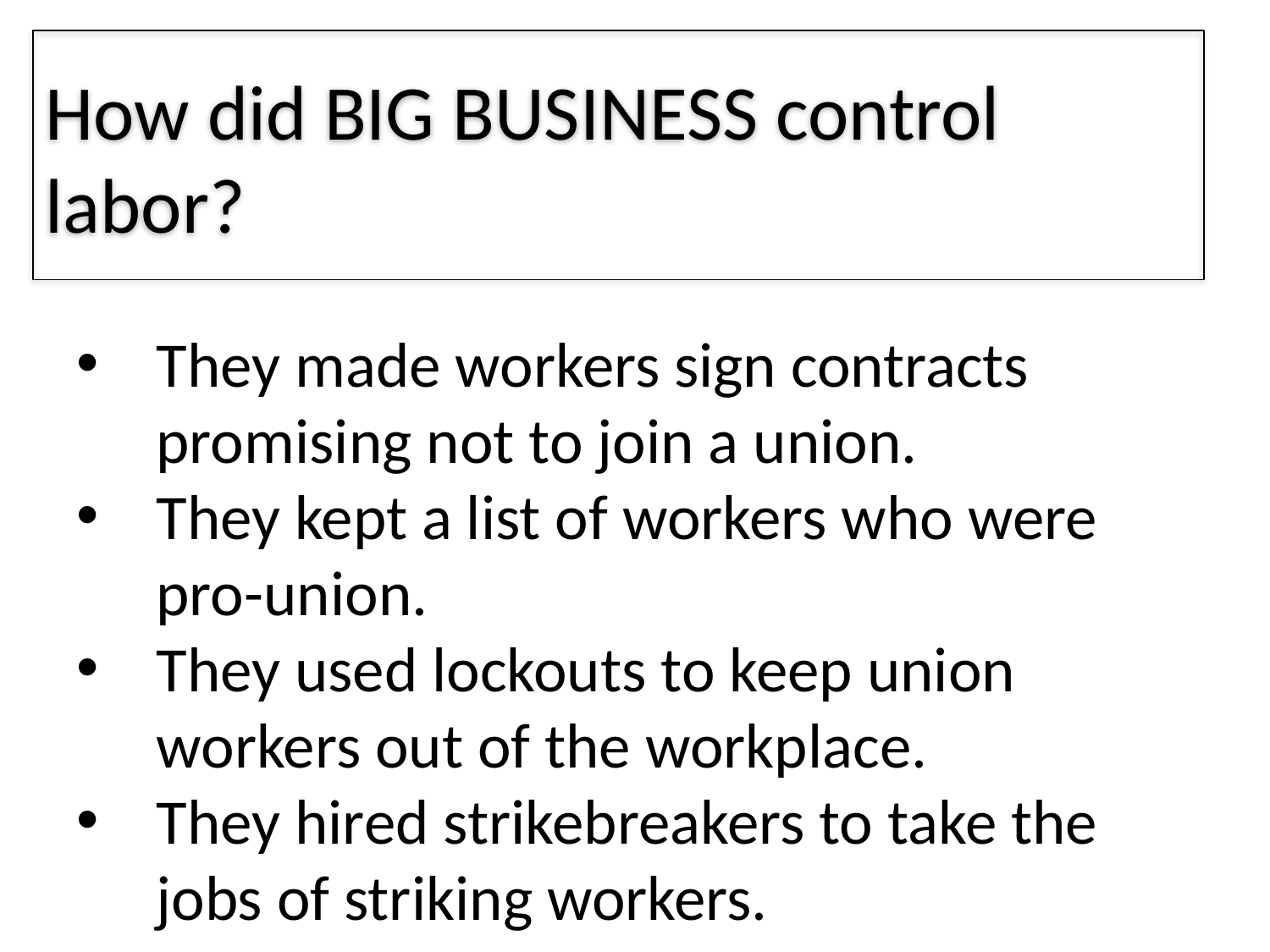

How did BIG BUSINESS control labor?
They made workers sign contracts promising not to join a union.
They kept a list of workers who were pro-union.
They used lockouts to keep union workers out of the workplace.
They hired strikebreakers to take the jobs of striking workers.